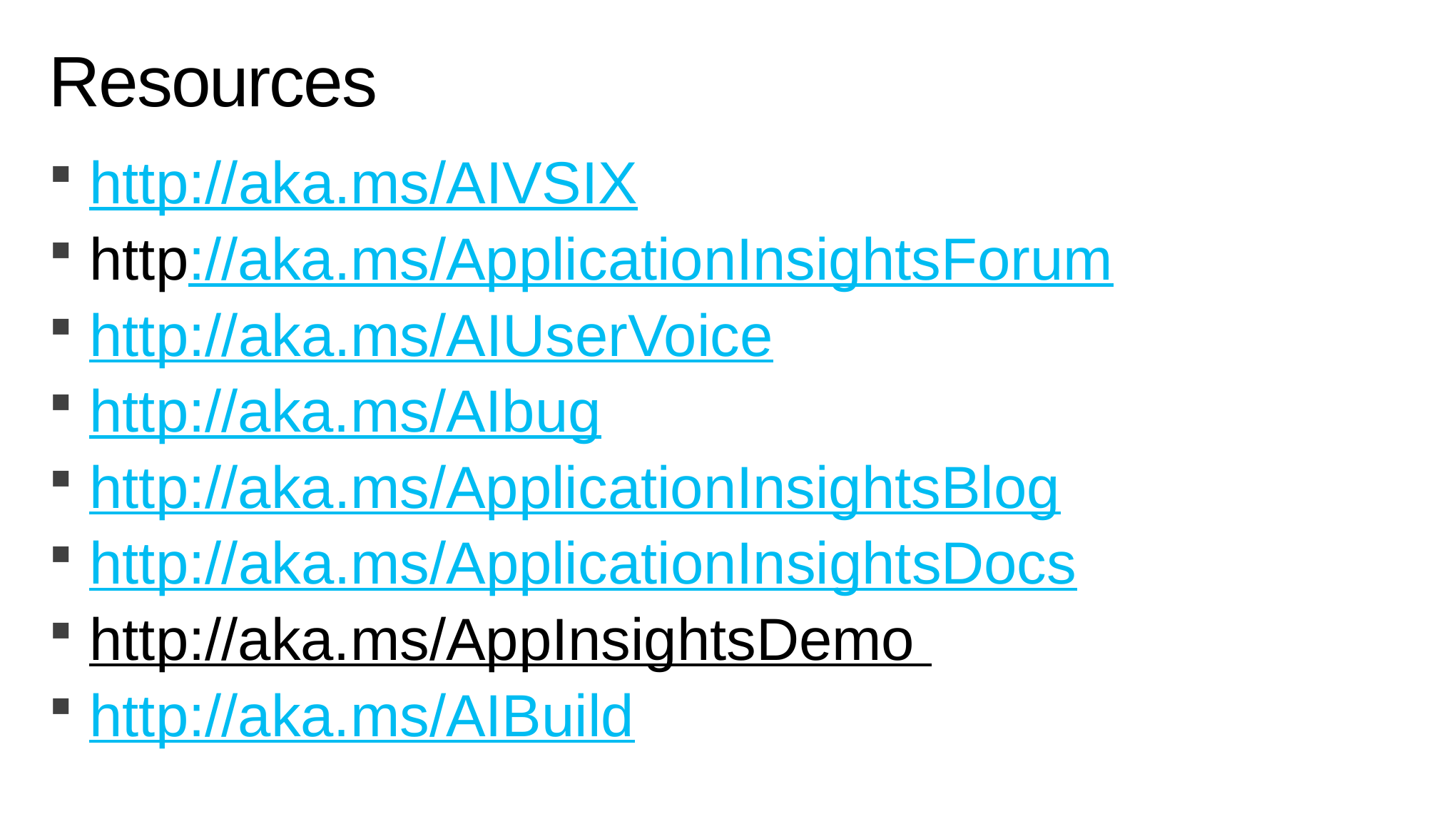

# Resources
http://aka.ms/AIVSIX
http://aka.ms/ApplicationInsightsForum
http://aka.ms/AIUserVoice
http://aka.ms/AIbug
http://aka.ms/ApplicationInsightsBlog
http://aka.ms/ApplicationInsightsDocs
http://aka.ms/AppInsightsDemo
http://aka.ms/AIBuild